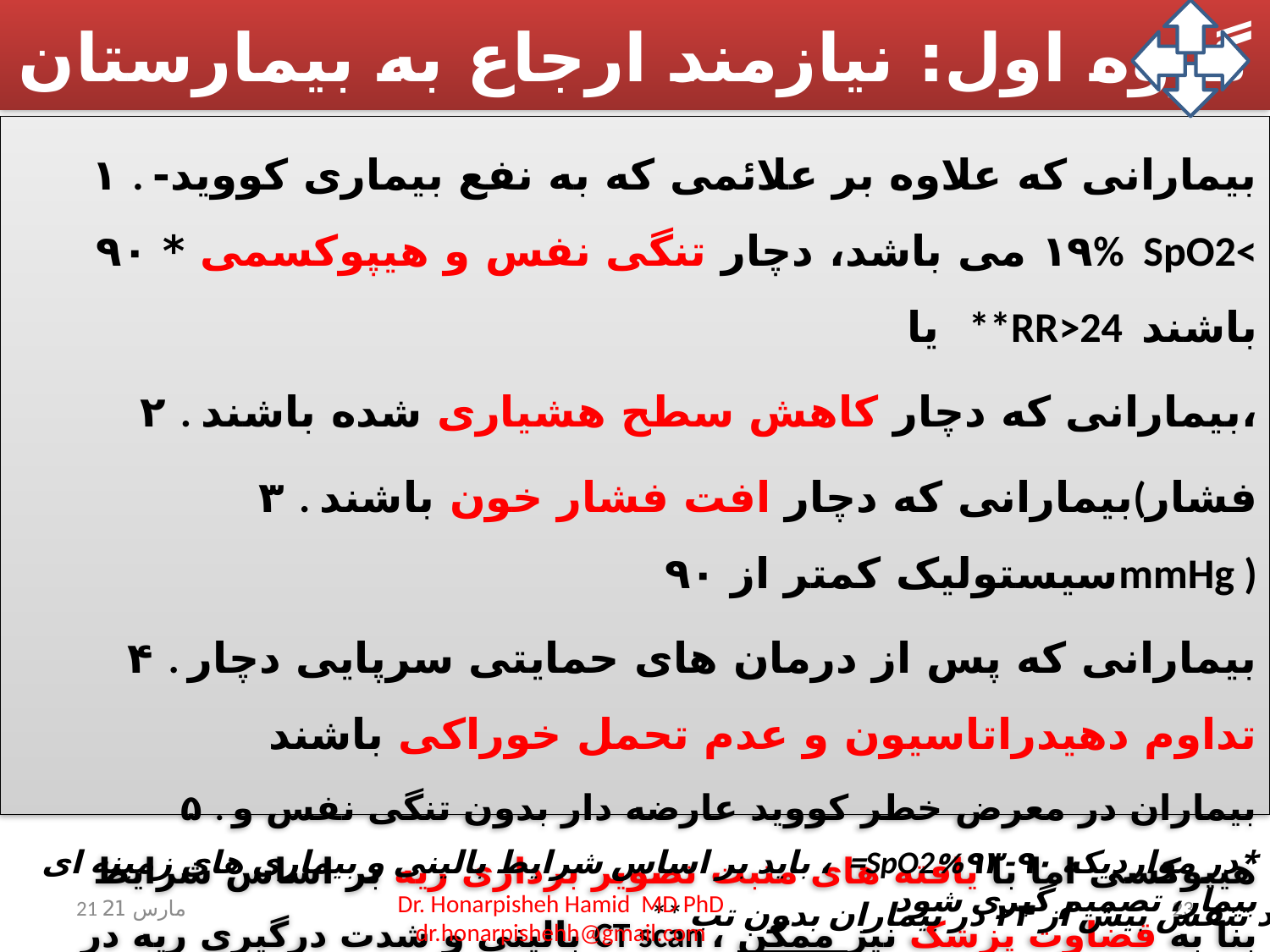

# گروه اول: نیازمند ارجاع به بیمارستان

۱ . بیمارانی که علاوه بر علائمی که به نفع بیماری کووید- ۱۹ می باشد، دچار تنگی نفس و هیپوکسمی * ۹۰%  SpO2< یا  **RR>24  باشند
۲ . بیمارانی که دچار کاهش سطح هشیاری شده باشند،
۳ . بیمارانی که دچار افت فشار خون باشند(فشار سیستولیک کمتر از ۹۰mmHg )
۴ . بیمارانی که پس از درمان های حمایتی سرپایی دچار تداوم دهیدراتاسیون و عدم تحمل خوراکی باشند
۵ . بیماران در معرض خطر کووید عارضه دار بدون تنگی نفس و هیپوکسی اما با یافته های مثبت تصویر برداری ریه بر اساس شرایط بالینی و شدت درگیری ریه در CT scan ، بنا به قضاوت پزشک نیز ممکن است نیازمند ارجاع به مراکز بیمارستانی منتخب جهت ارزیابی بیشتر باشند.
*در مواردیکه ۹۰-۹۳%SpO2=  ، باید بر اساس شرایط بالینی و بیماری های زمینه ای بیمار، تصمیم گیری شود
21 مارس 21
Dr. Honarpisheh Hamid  MD PhD dr.honarpishehh@gmail.com
23
** تعداد تنفس بیش از ۲۴ در بیماران بدون تب